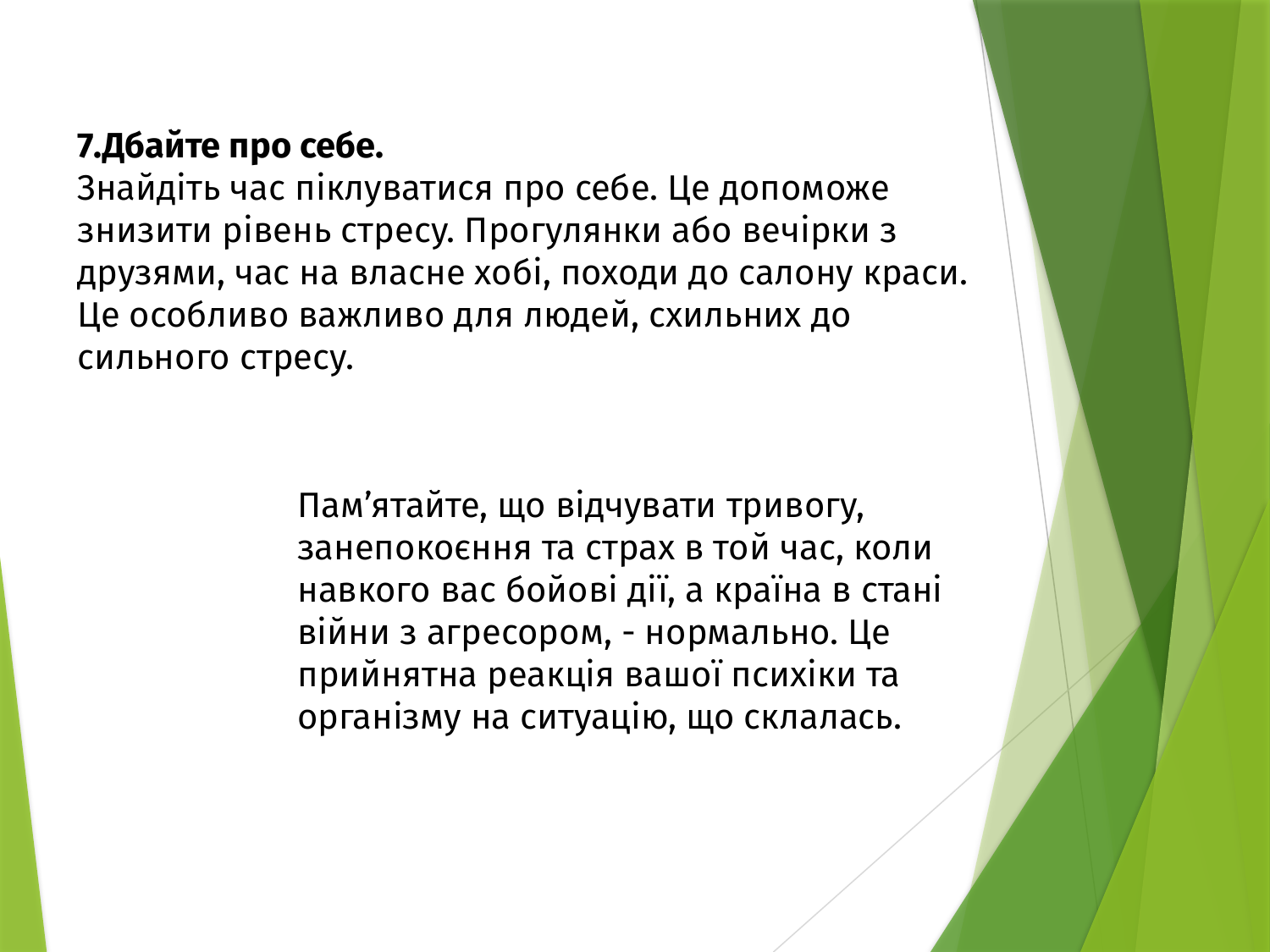

7.Дбайте про себе.
Знайдіть час піклуватися про себе. Це допоможе знизити рівень стресу. Прогулянки або вечірки з друзями, час на власне хобі, походи до салону краси. Це особливо важливо для людей, схильних до сильного стресу.
Пам’ятайте, що відчувати тривогу, занепокоєння та страх в той час, коли навкого вас бойові дії, а країна в стані війни з агресором, - нормально. Це прийнятна реакція вашої психіки та організму на ситуацію, що склалась.